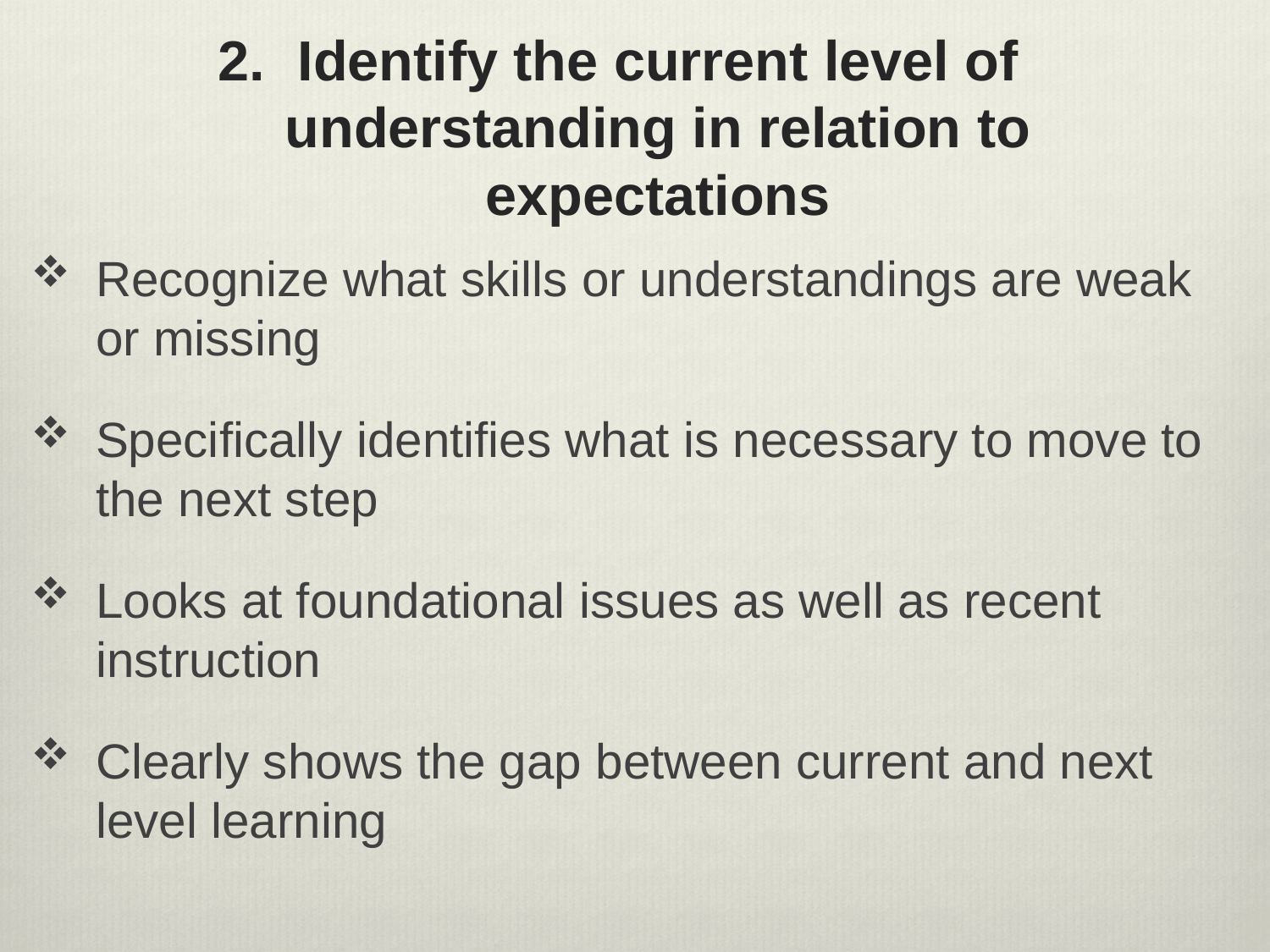

# 2.	Identify the current level of understanding in relation to expectations
Recognize what skills or understandings are weak or missing
Specifically identifies what is necessary to move to the next step
Looks at foundational issues as well as recent instruction
Clearly shows the gap between current and next level learning